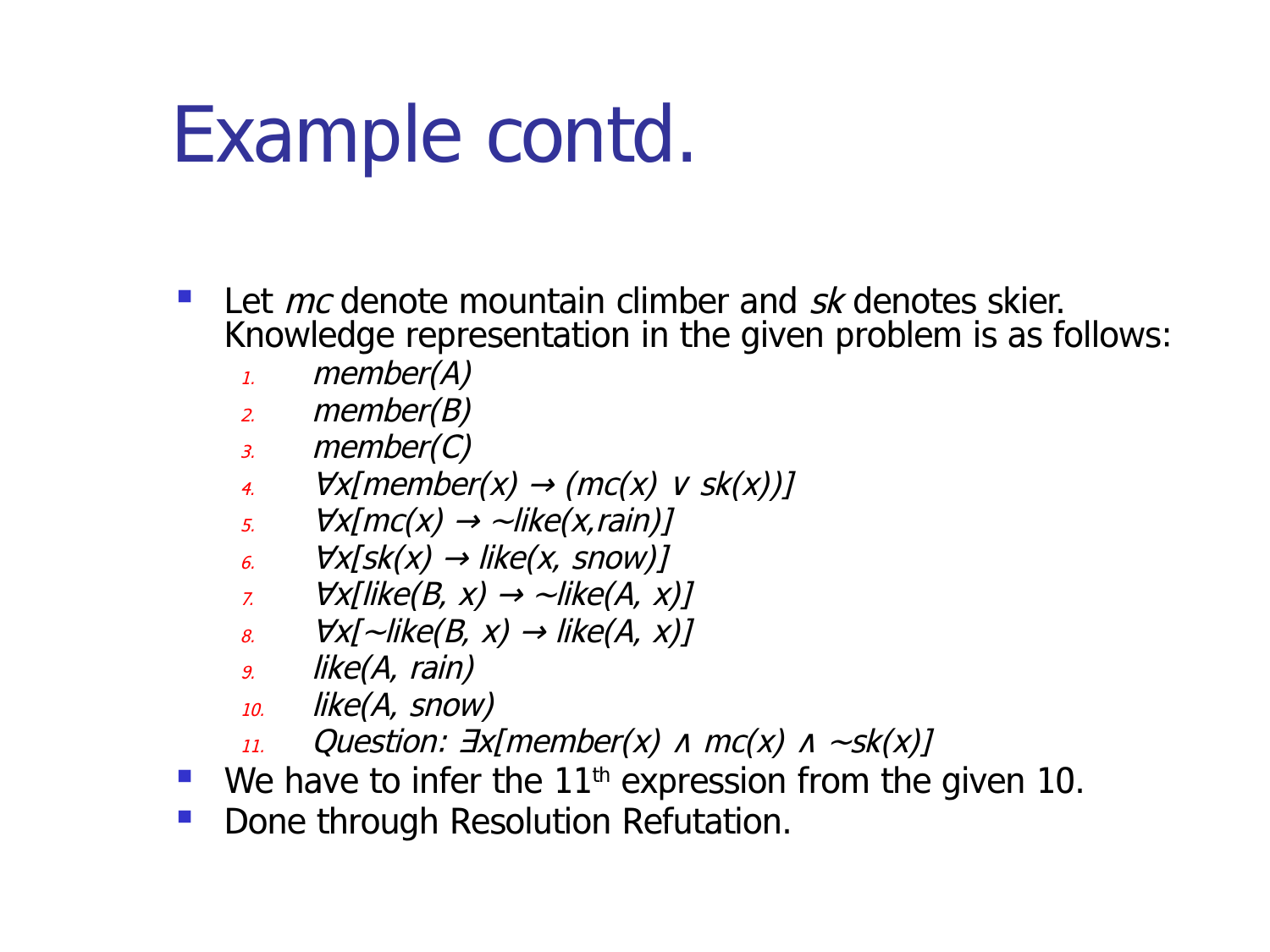

Example contd.
Let mc denote mountain climber and sk denotes skier. Knowledge representation in the given problem is as follows:
member(A)
member(B)
member(C)
∀x[member(x) → (mc(x) ∨ sk(x))]
∀x[mc(x) → ~like(x,rain)]
∀x[sk(x) → like(x, snow)]
∀x[like(B, x) → ~like(A, x)]
∀x[~like(B, x) → like(A, x)]
like(A, rain)
like(A, snow)
Question: ∃x[member(x) ∧ mc(x) ∧ ~sk(x)]
We have to infer the 11th expression from the given 10.
Done through Resolution Refutation.